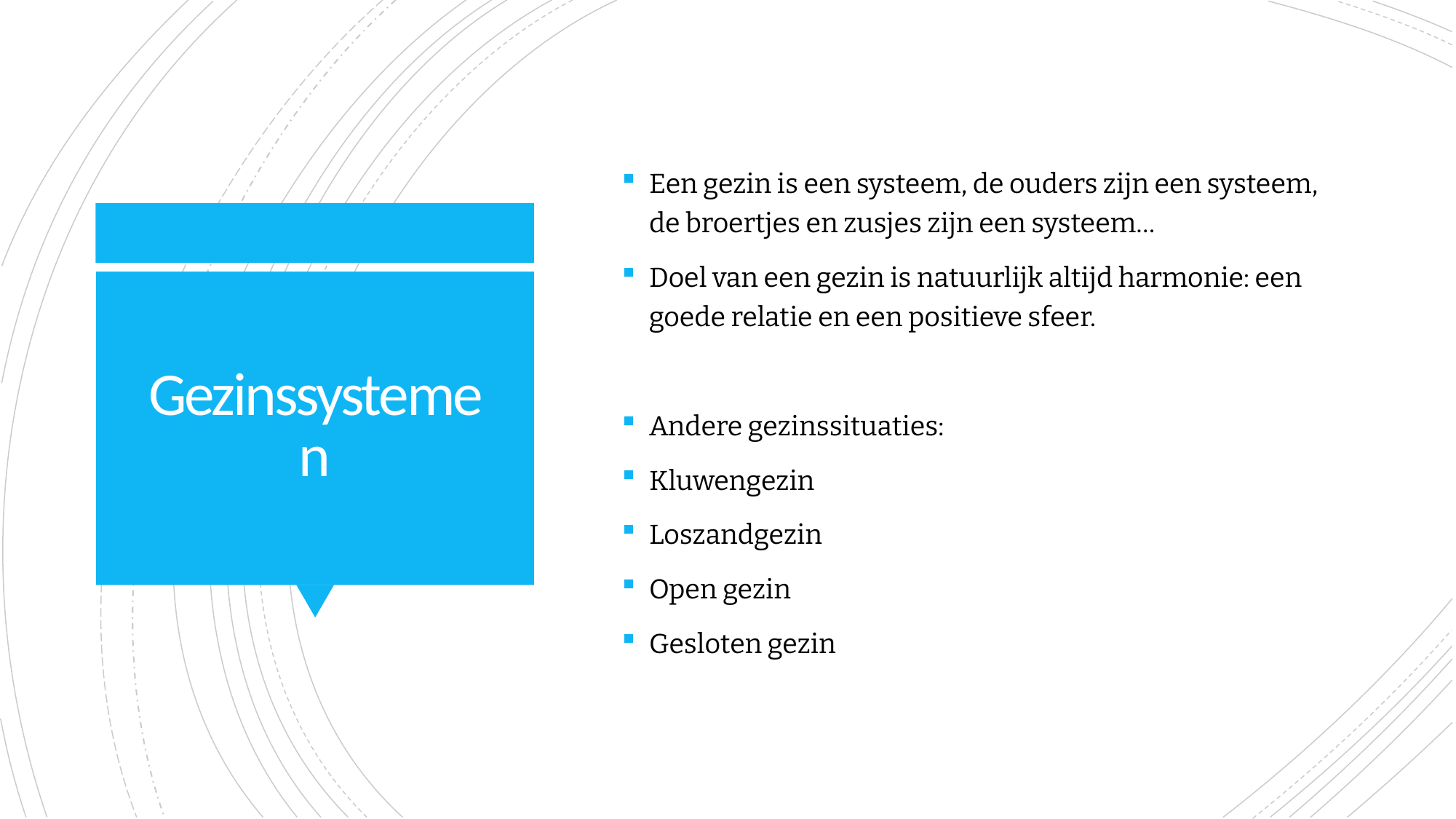

Een gezin is een systeem, de ouders zijn een systeem, de broertjes en zusjes zijn een systeem…
Doel van een gezin is natuurlijk altijd harmonie: een goede relatie en een positieve sfeer.

Andere gezinssituaties:
Kluwengezin
Loszandgezin
Open gezin
Gesloten gezin
# Gezinssystemen